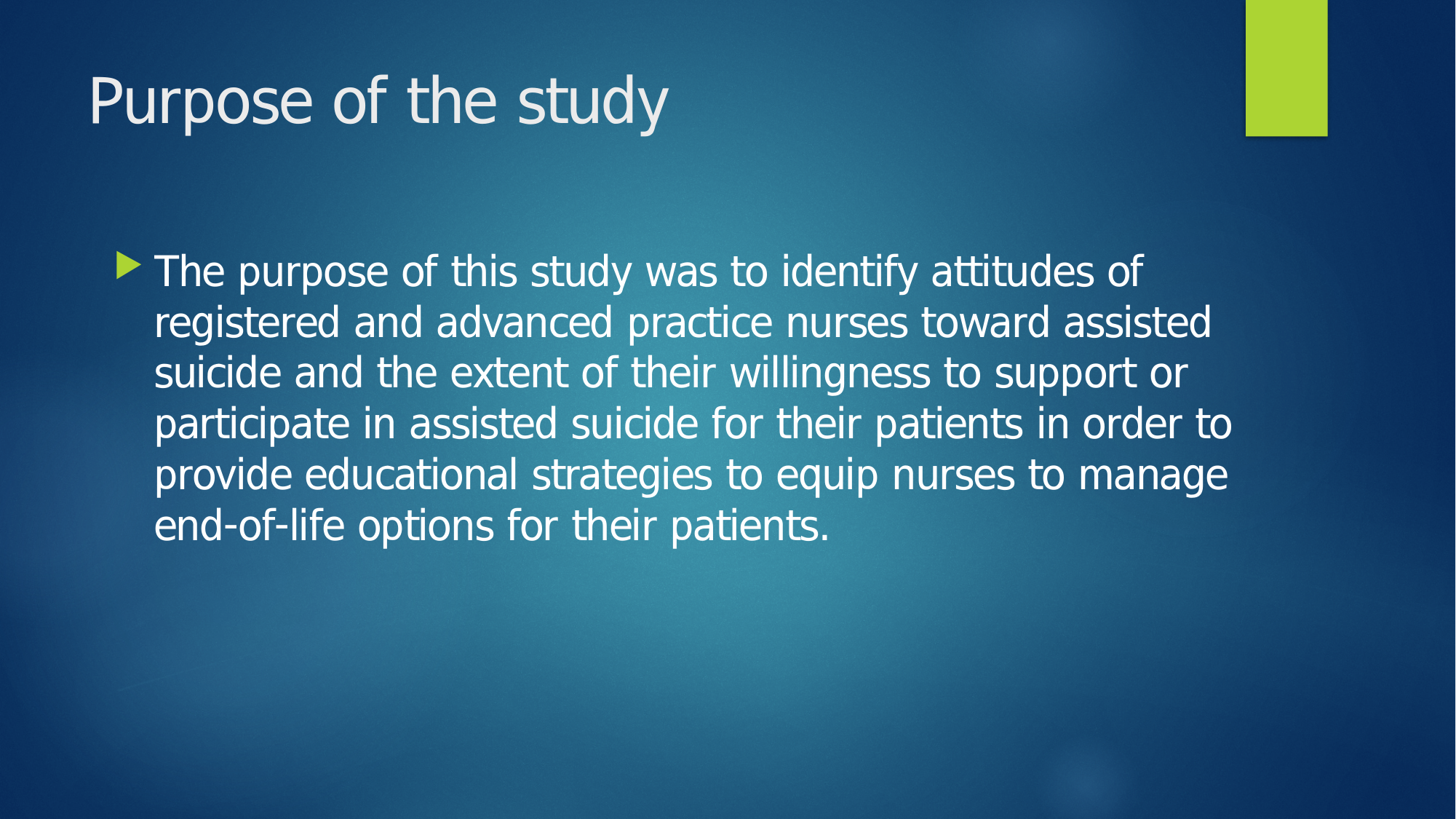

# Purpose of the study
The purpose of this study was to identify attitudes of registered and advanced practice nurses toward assisted suicide and the extent of their willingness to support or participate in assisted suicide for their patients in order to provide educational strategies to equip nurses to manage end-of-life options for their patients.